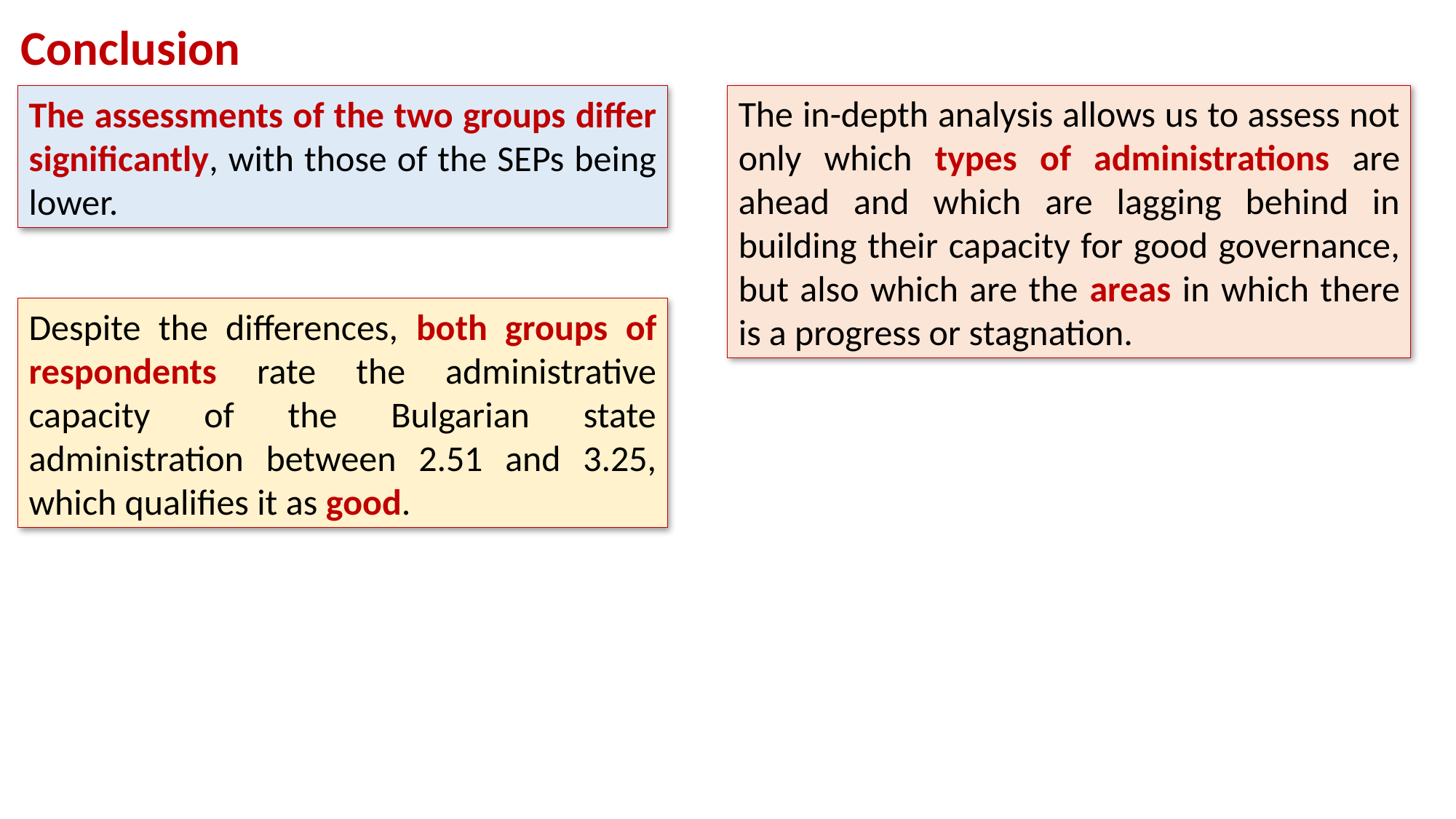

Conclusion
The in-depth analysis allows us to assess not only which types of administrations are ahead and which are lagging behind in building their capacity for good governance, but also which are the areas in which there is a progress or stagnation.
The assessments of the two groups differ significantly, with those of the SEPs being lower.
Despite the differences, both groups of respondents rate the administrative capacity of the Bulgarian state administration between 2.51 and 3.25, which qualifies it as good.